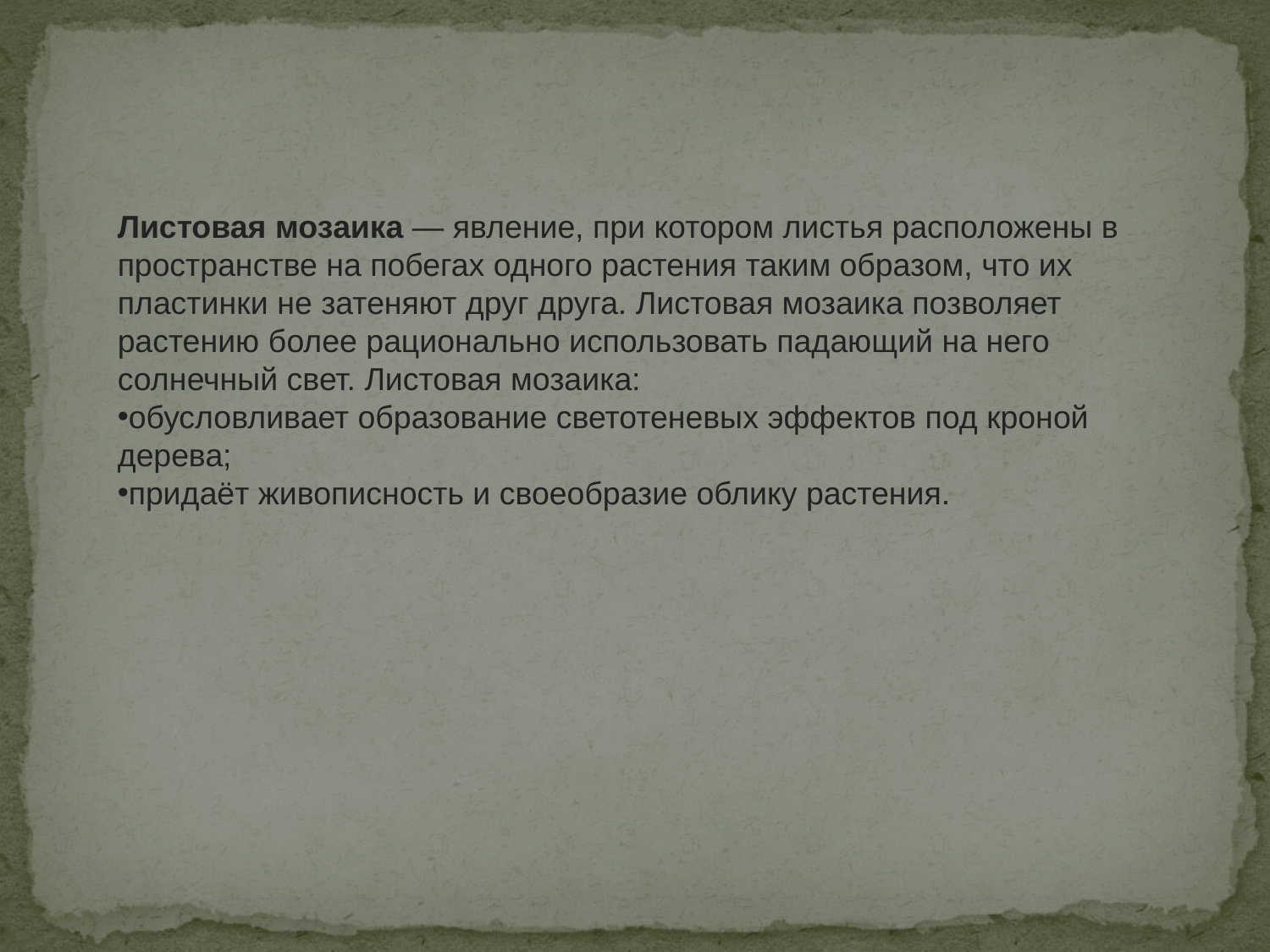

Листовая мозаика — явление, при котором листья расположены в пространстве на побегах одного растения таким образом, что их пластинки не затеняют друг друга. Листовая мозаика позволяет растению более рационально использовать падающий на него солнечный свет. Листовая мозаика:
обусловливает образование светотеневых эффектов под кроной дерева;
придаёт живописность и своеобразие облику растения.